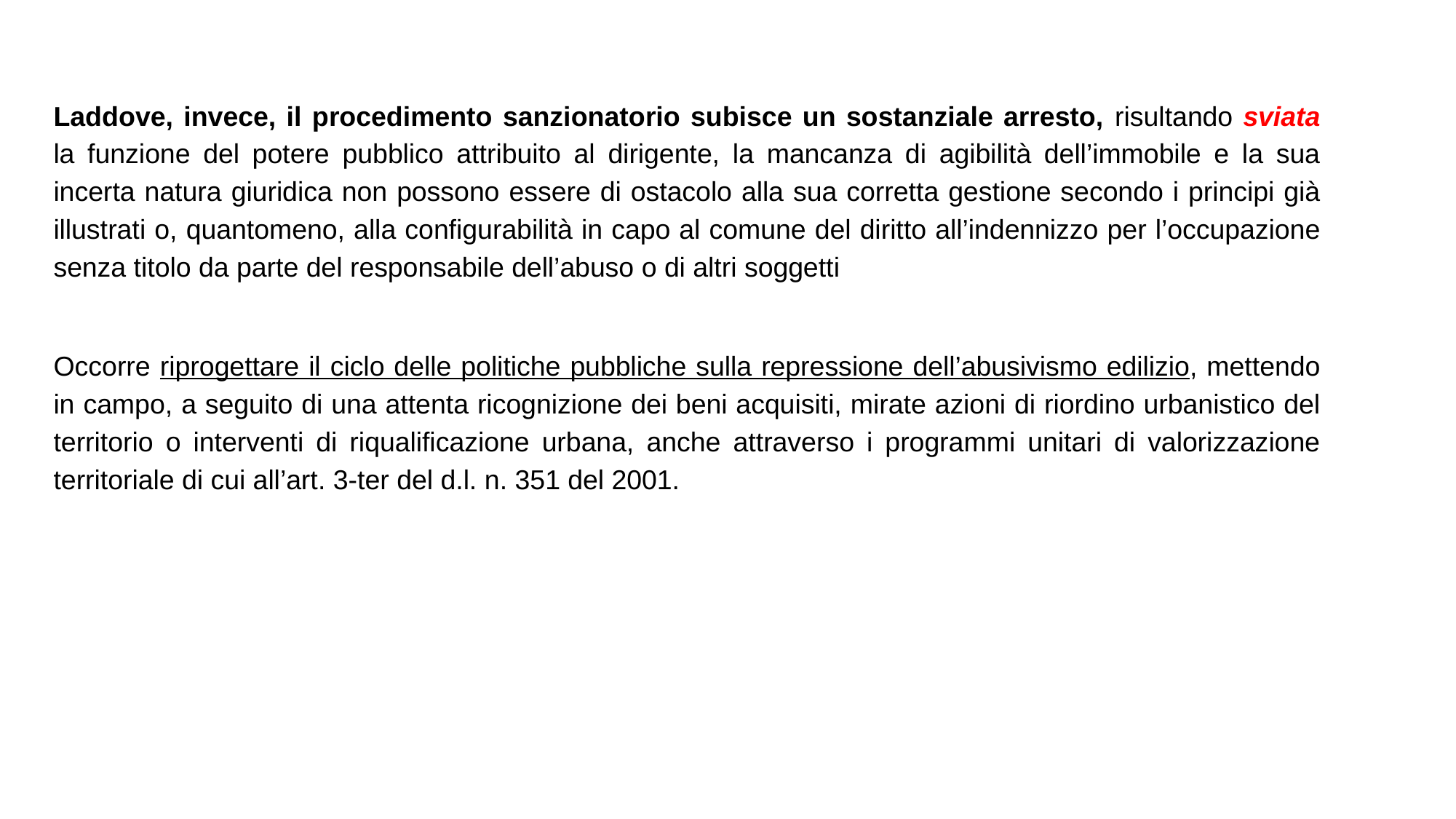

Laddove, invece, il procedimento sanzionatorio subisce un sostanziale arresto, risultando sviata la funzione del potere pubblico attribuito al dirigente, la mancanza di agibilità dell’immobile e la sua incerta natura giuridica non possono essere di ostacolo alla sua corretta gestione secondo i principi già illustrati o, quantomeno, alla configurabilità in capo al comune del diritto all’indennizzo per l’occupazione senza titolo da parte del responsabile dell’abuso o di altri soggetti

Occorre riprogettare il ciclo delle politiche pubbliche sulla repressione dell’abusivismo edilizio, mettendo in campo, a seguito di una attenta ricognizione dei beni acquisiti, mirate azioni di riordino urbanistico del territorio o interventi di riqualificazione urbana, anche attraverso i programmi unitari di valorizzazione territoriale di cui all’art. 3-ter del d.l. n. 351 del 2001.